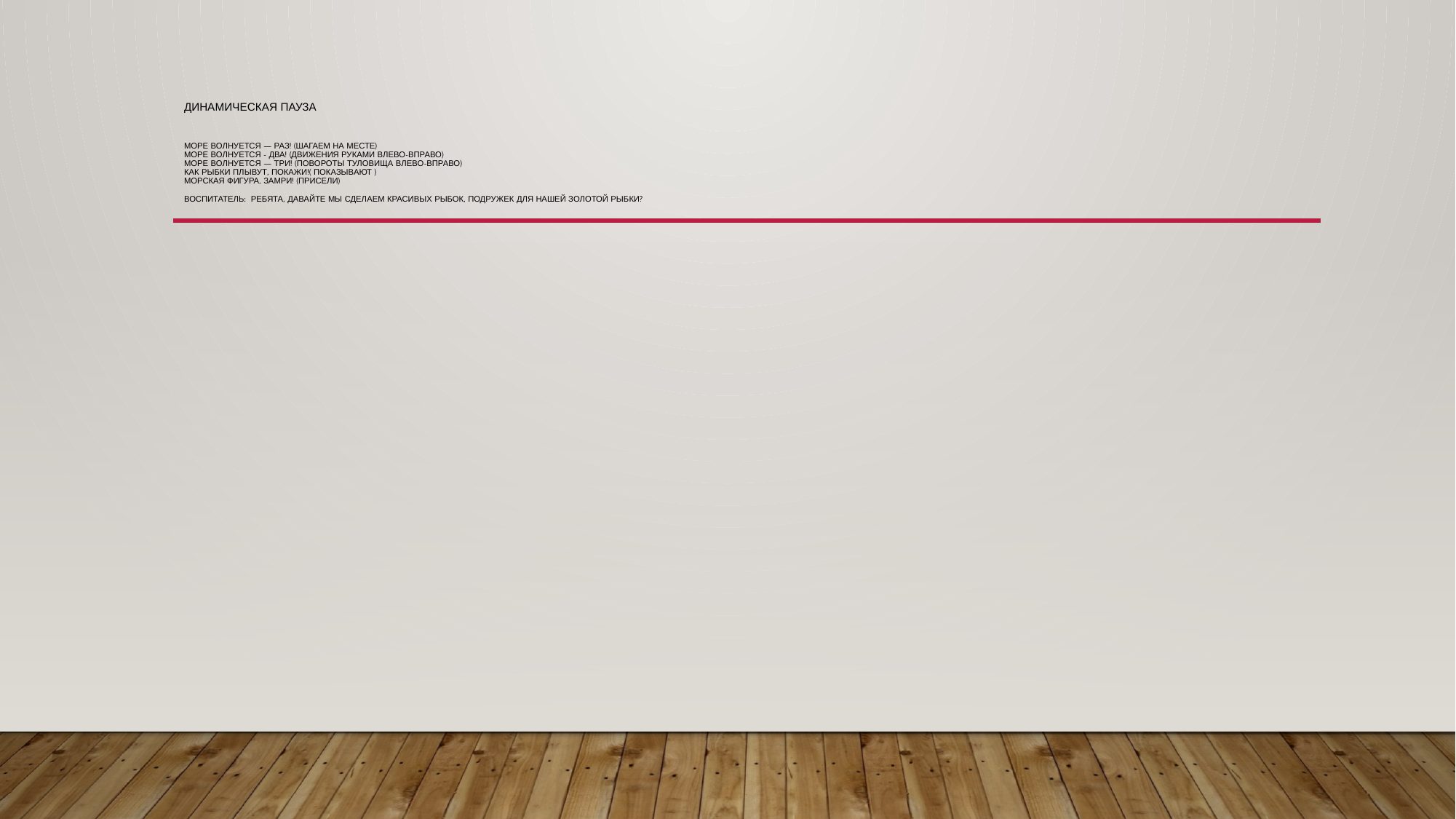

# Динамическая пауза Море волнуется — раз! (шагаем на месте) Море волнуется - два! (движения руками влево-вправо) Море волнуется — три! (повороты туловища влево-вправо) Как рыбки плывут, покажи!( показывают ) Морская фигура, замри! (присели) Воспитатель:  Ребята, давайте мы сделаем красивых рыбок, подружек для нашей золотой рыбки?